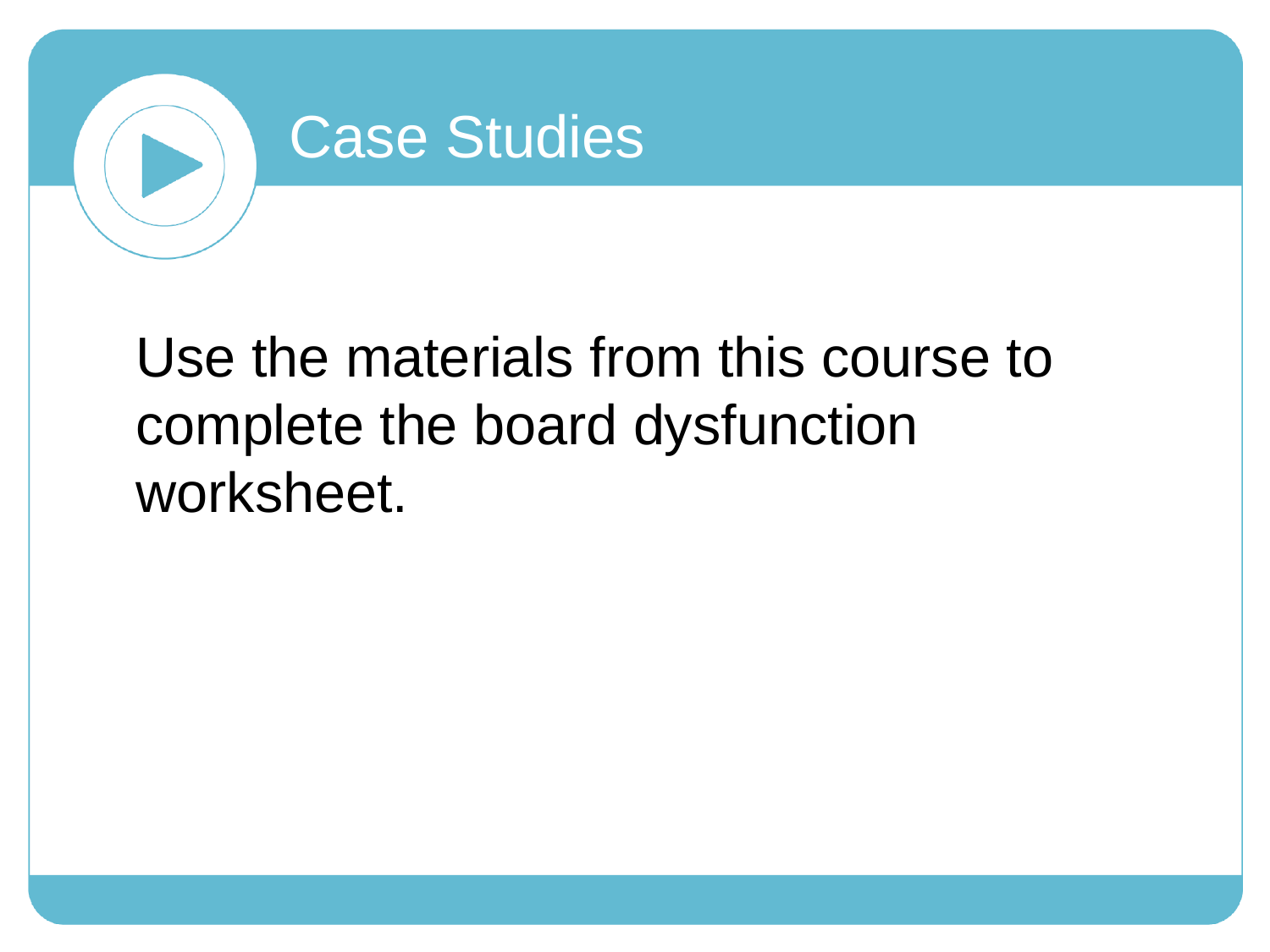

Case Studies
Use the materials from this course to complete the board dysfunction worksheet.